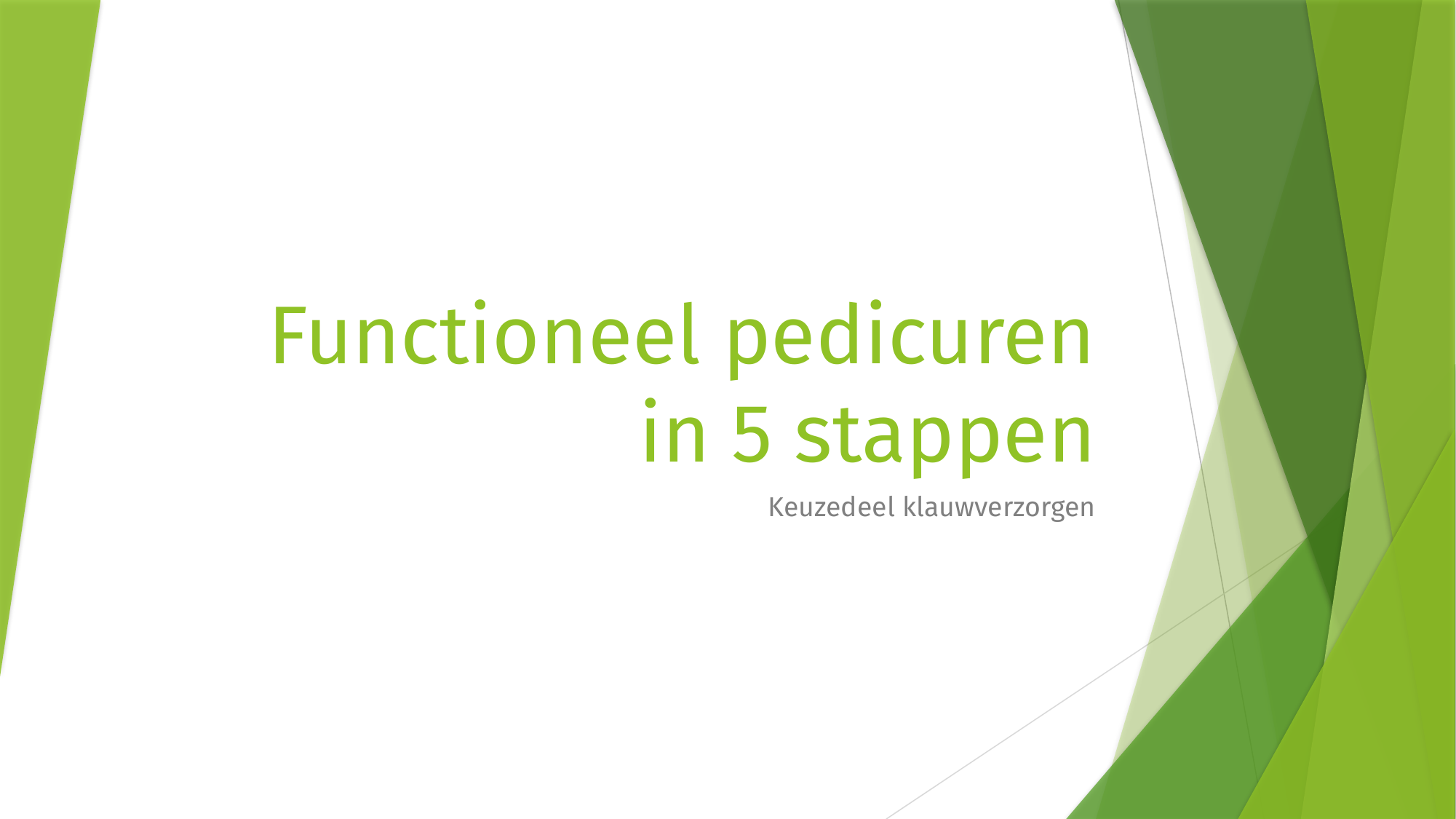

# Functioneel pedicuren in 5 stappen
Keuzedeel klauwverzorgen